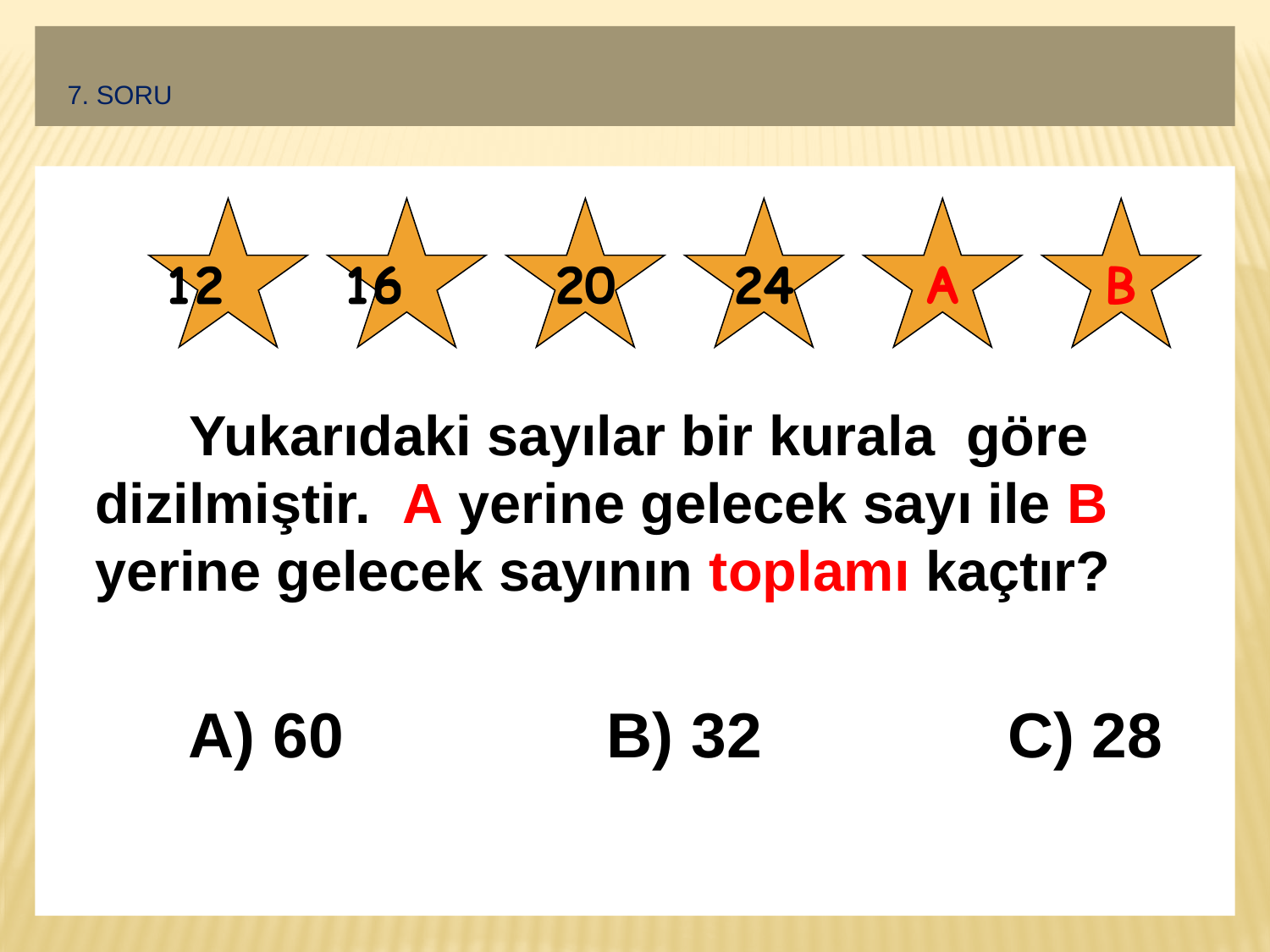

7. SORU

                Yukarıdaki sayılar bir kurala  göre    dizilmiştir.  A yerine gelecek sayı ile B yerine gelecek sayının toplamı kaçtır?

         A) 60               B) 32              C) 28
12
16
20
24
A
B